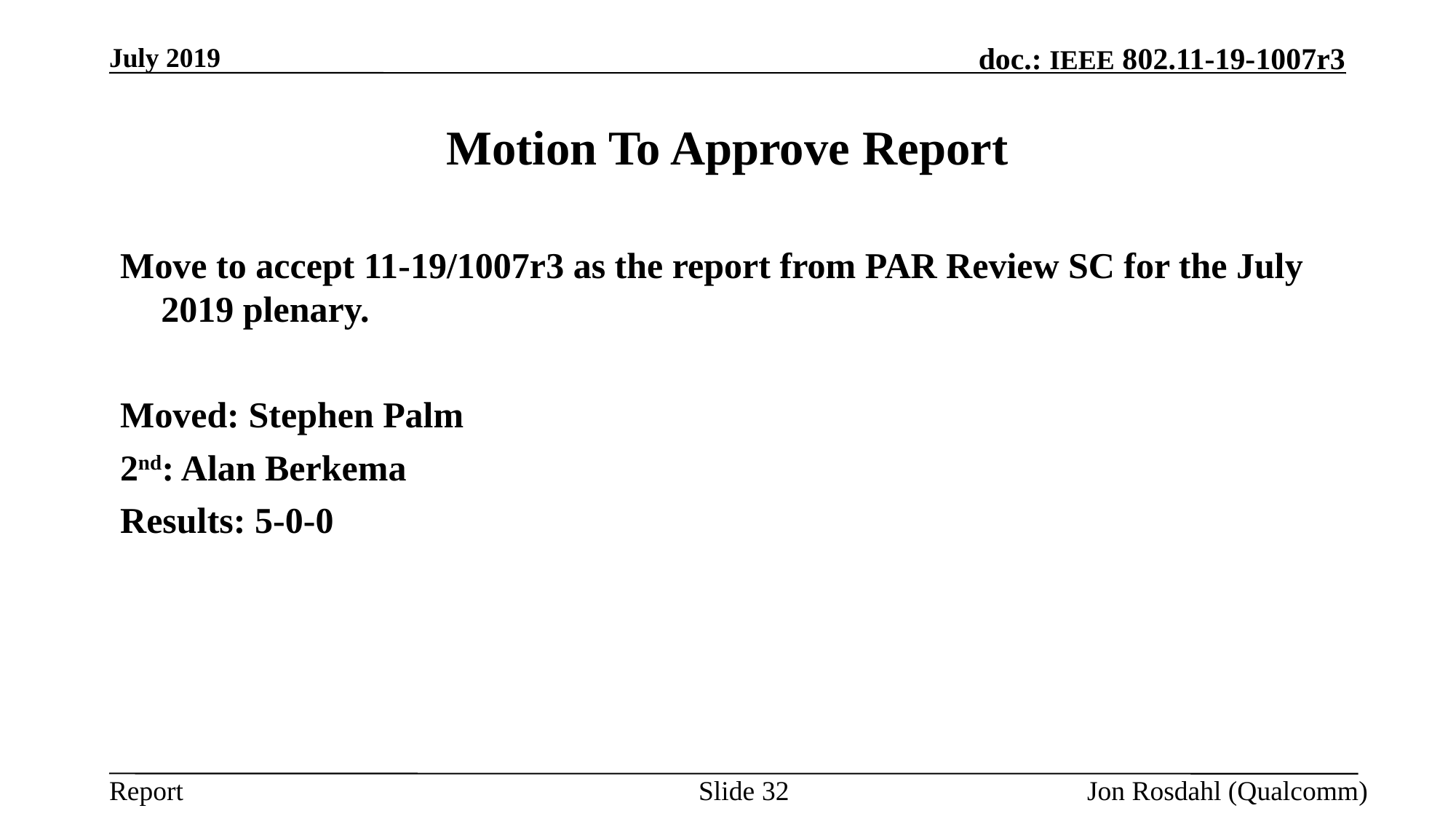

July 2019
# Motion To Approve Report
Move to accept 11-19/1007r3 as the report from PAR Review SC for the July 2019 plenary.

Moved: Stephen Palm
2nd: Alan Berkema
Results: 5-0-0
Slide 32
Jon Rosdahl (Qualcomm)